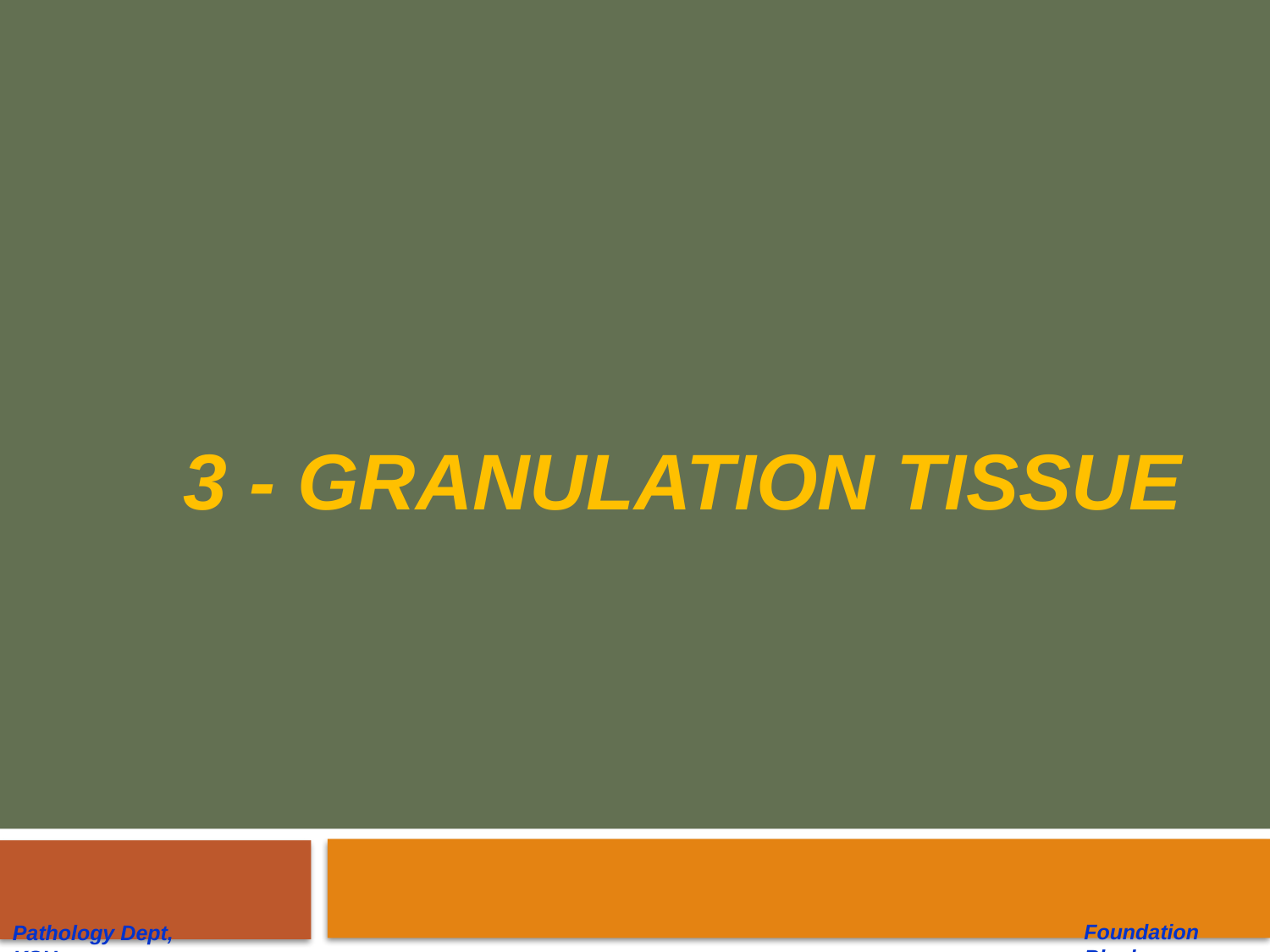

# 3 - Granulation tissue
Foundation Block
Pathology Dept, KSU